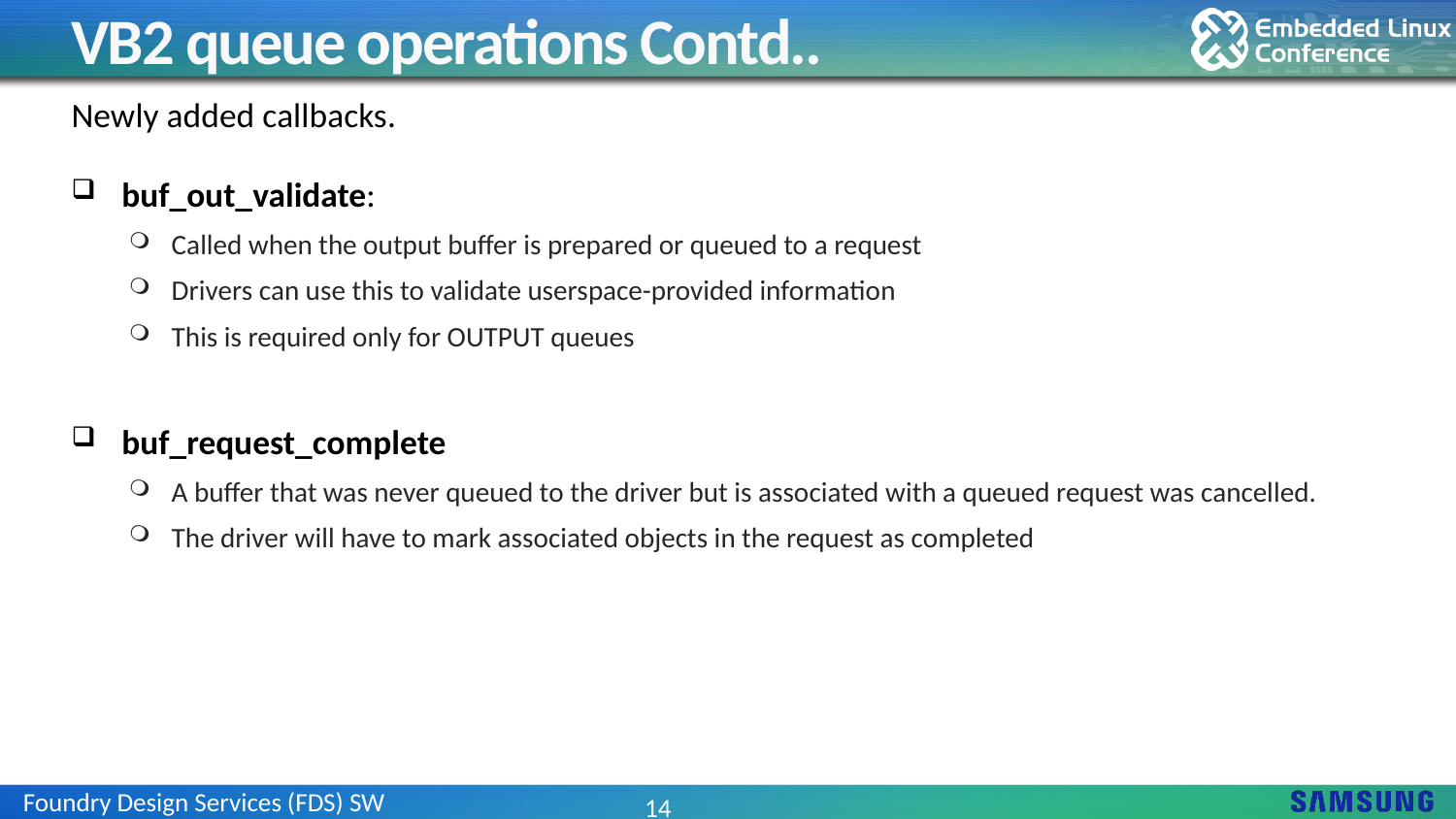

# VB2 queue operations Contd..
Newly added callbacks.

 buf_out_validate:
Called when the output buffer is prepared or queued to a request
Drivers can use this to validate userspace-provided information
This is required only for OUTPUT queues

 buf_request_complete
A buffer that was never queued to the driver but is associated with a queued request was cancelled.
The driver will have to mark associated objects in the request as completed